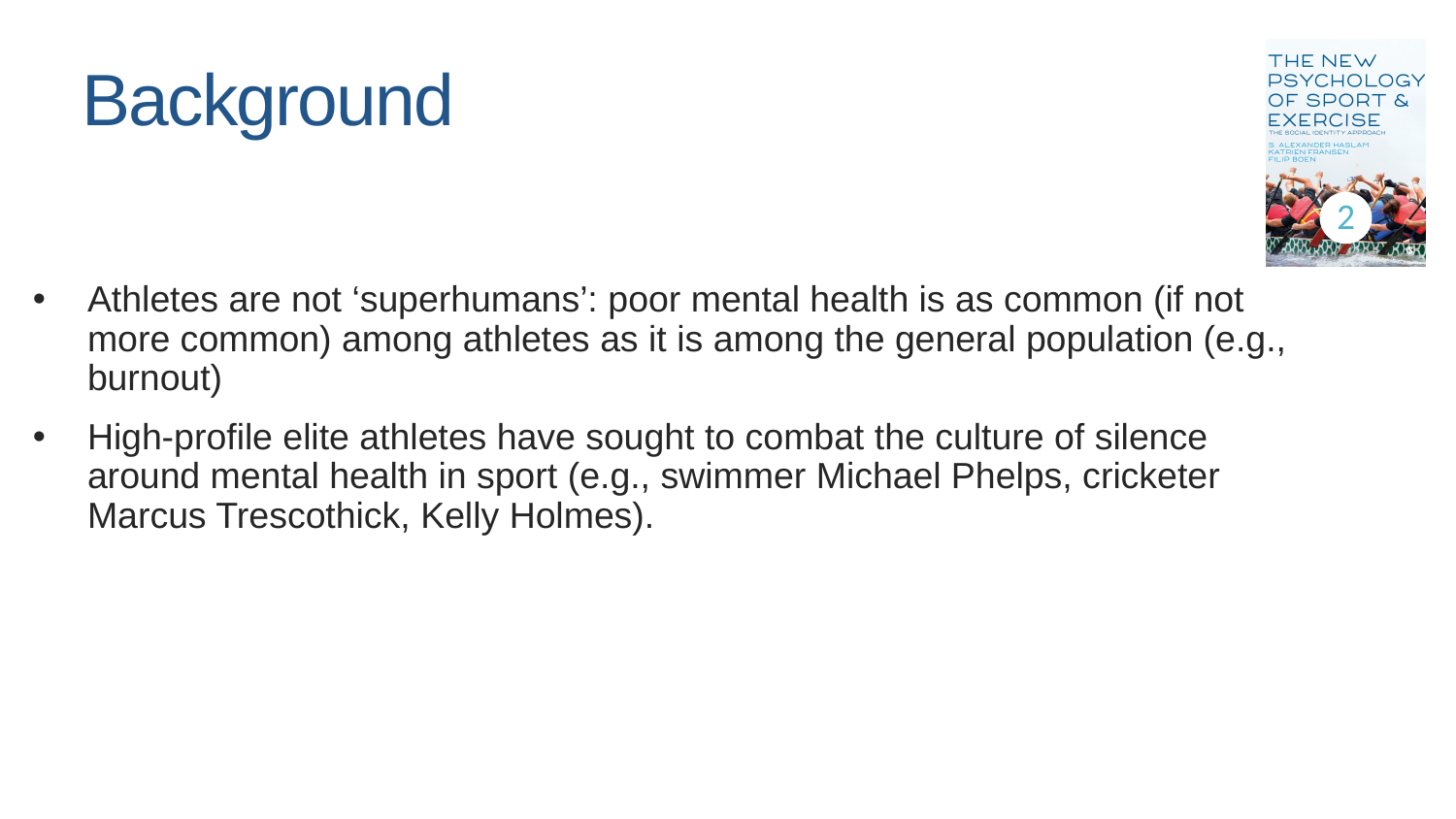

# Background
2
Athletes are not ‘superhumans’: poor mental health is as common (if not more common) among athletes as it is among the general population (e.g., burnout)
High-profile elite athletes have sought to combat the culture of silence around mental health in sport (e.g., swimmer Michael Phelps, cricketer Marcus Trescothick, Kelly Holmes).